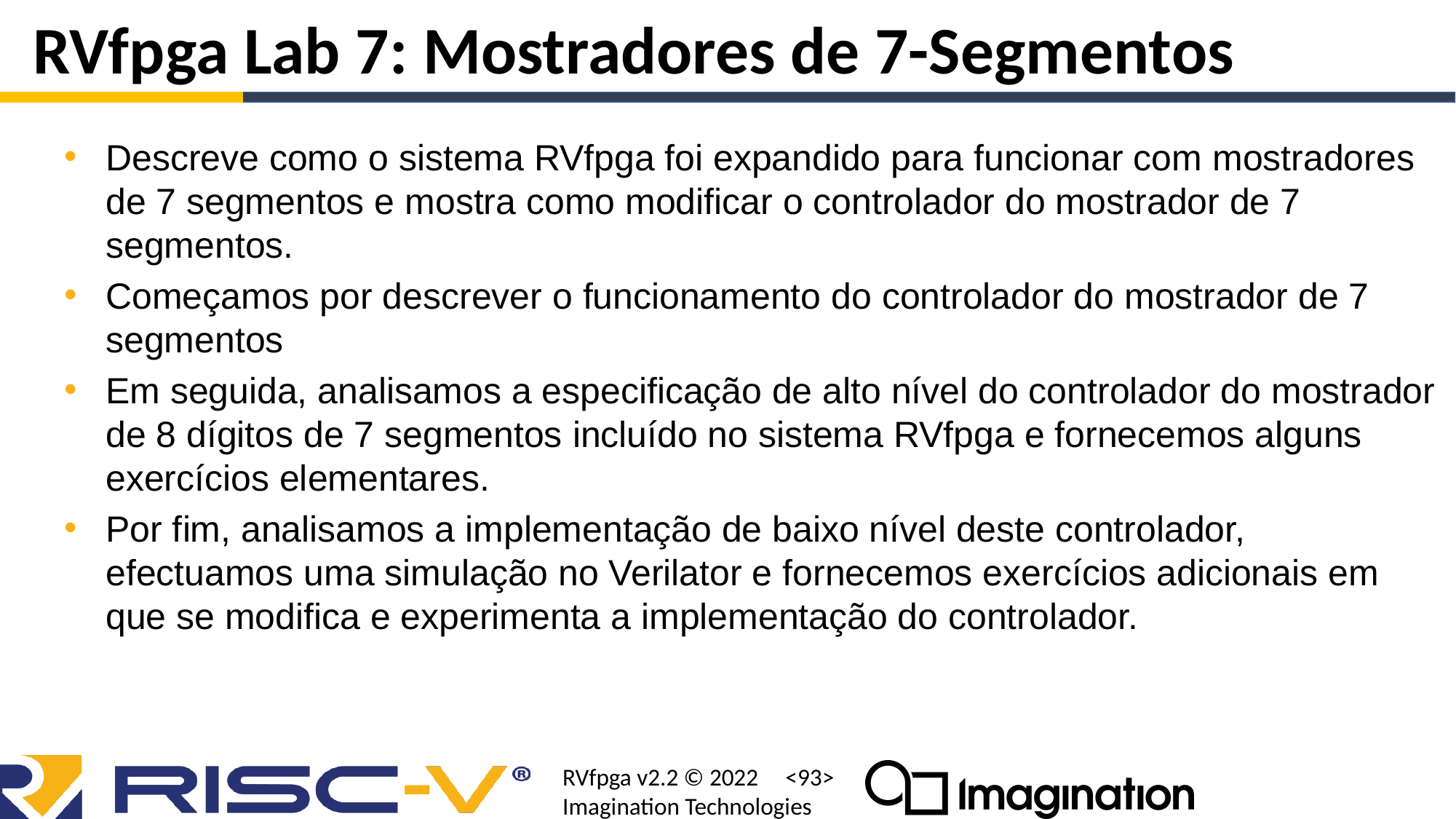

# RVfpga Lab 7: Mostradores de 7-Segmentos
Descreve como o sistema RVfpga foi expandido para funcionar com mostradores de 7 segmentos e mostra como modificar o controlador do mostrador de 7 segmentos.
Começamos por descrever o funcionamento do controlador do mostrador de 7 segmentos
Em seguida, analisamos a especificação de alto nível do controlador do mostrador de 8 dígitos de 7 segmentos incluído no sistema RVfpga e fornecemos alguns exercícios elementares.
Por fim, analisamos a implementação de baixo nível deste controlador, efectuamos uma simulação no Verilator e fornecemos exercícios adicionais em que se modifica e experimenta a implementação do controlador.